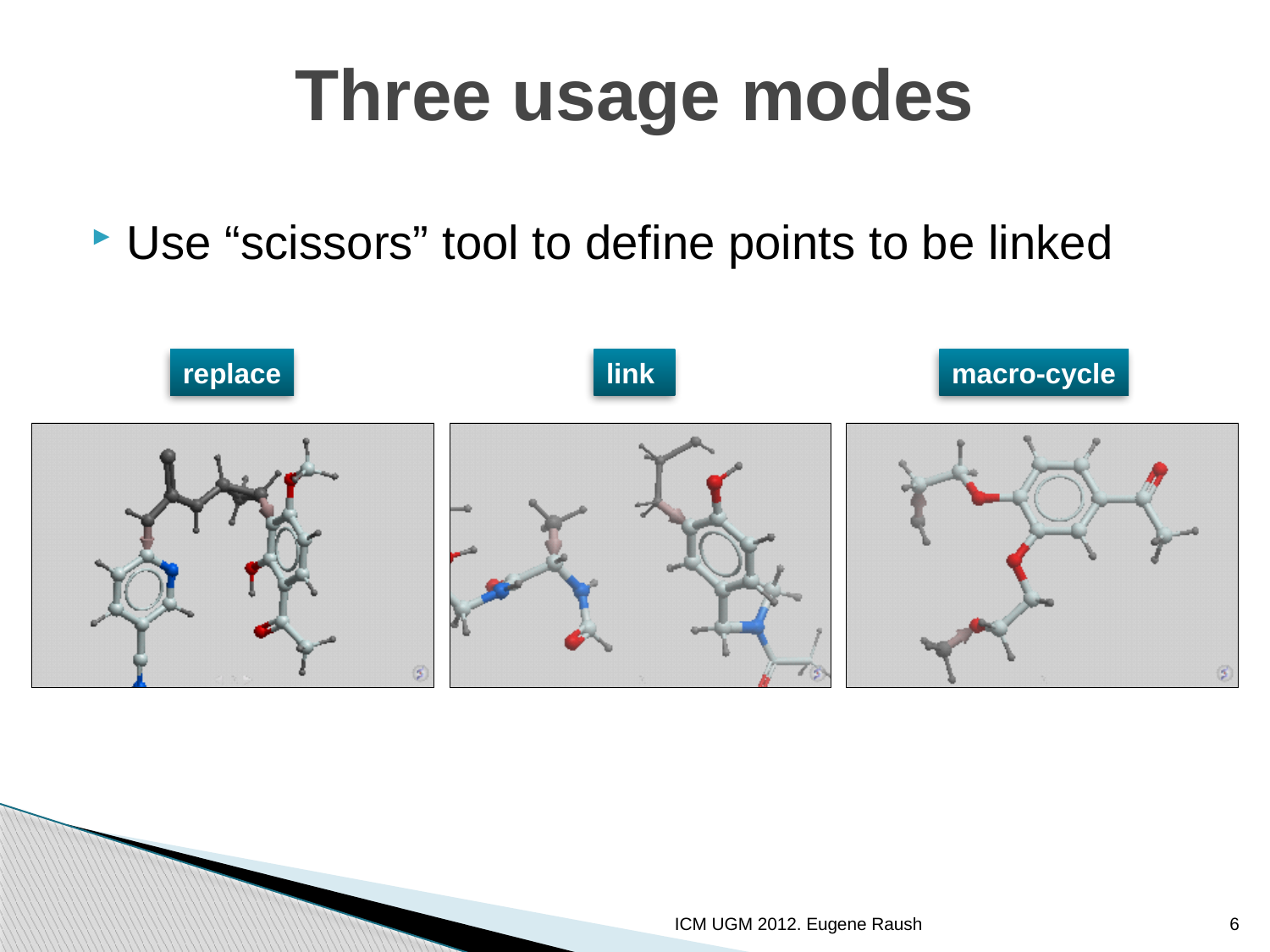

# Three usage modes
Use “scissors” tool to define points to be linked
replace
link
macro-cycle
ICM UGM 2012. Eugene Raush
6